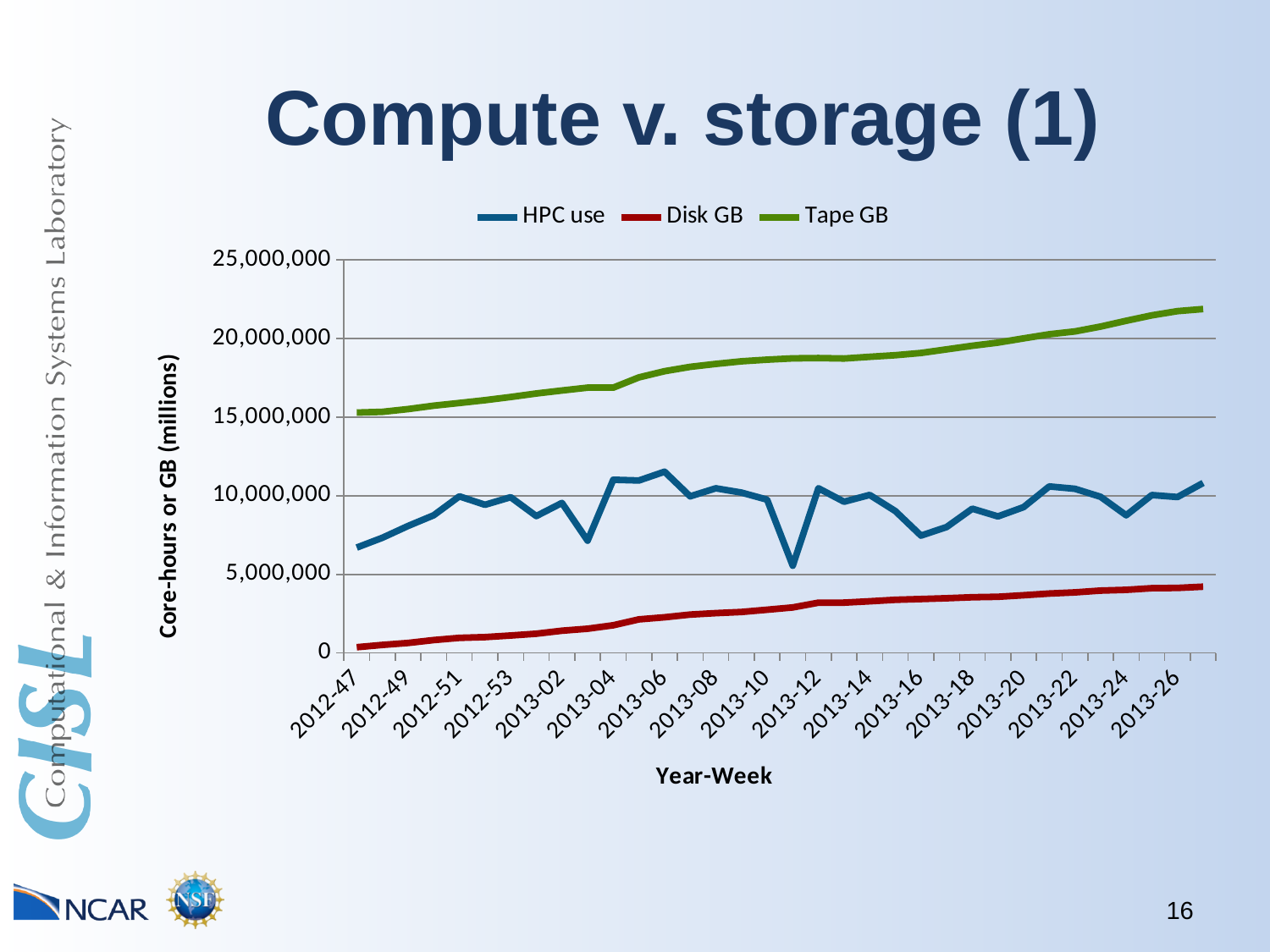

# Compute v. storage (1)

### Chart

| Category | HPC use | Disk GB | Tape GB |
|---|---|---|---|
| 2012-47 | 6706583.8667 | 371398.962304 | 15290186.94 |
| 2012-48 | 7328653.3733 | 517435.642112 | 15338081.88 |
| 2012-49 | 8077882.6 | 639770.9856 | 15514458.27 |
| 2012-50 | 8759382.8044 | 823226.956672 | 15728633.18 |
| 2012-51 | 9966335.3156 | 963192.397696 | 15901849.33 |
| 2012-52 | 9425710.7022 | 1011656.09728 | 16078007.45 |
| 2012-53 | 9912702.0356 | 1112191.563904 | 16283143.69 |
| 2013-01 | 8707536.6133 | 1226840.255232 | 16505524.45 |
| 2013-02 | 9545818.5289 | 1418947.789424 | 16696629.69 |
| 2013-03 | 7144783.7422 | 1544387.123952 | 16875361.33 |
| 2013-04 | 11022330.9778 | 1763583.122912 | 16875361.33 |
| 2013-05 | 10973121.4133 | 2139140.509552 | 17527140.25 |
| 2013-06 | 11532491.92 | 2274818.538192 | 17923348.03 |
| 2013-07 | 9964951.5244 | 2444260.749488 | 18199851.89 |
| 2013-08 | 10478791.4578 | 2536544.581232 | 18386627.65 |
| 2013-09 | 10205032.6933 | 2611046.321936 | 18550450.78 |
| 2013-10 | 9756046.4578 | 2753760.182512 | 18655821.12 |
| 2013-11 | 5552435.5111 | 2898078.54072 | 18737508.48 |
| 2013-12 | 10480092.8933 | 3201807.697856 | 18759143.43 |
| 2013-13 | 9621793.1733 | 3203467.044112 | 18730612.8 |
| 2013-14 | 10054858.6311 | 3289624.412384 | 18836320.23 |
| 2013-15 | 9024071.5911 | 3385424.624 | 18939625.23 |
| 2013-16 | 7466699.0578 | 3431887.233264 | 19082071.96 |
| 2013-17 | 8012377.2622 | 3484632.239408 | 19311696.93 |
| 2013-18 | 9178625.6178 | 3548179.205536 | 19539202.92 |
| 2013-19 | 8684640.0756 | 3577319.421136 | 19738325.6 |
| 2013-20 | 9277964.7556 | 3676036.135824 | 20009408.39 |
| 2013-21 | 10595645.5156 | 3783815.936944 | 20270543.83 |
| 2013-22 | 10444524.7556 | 3855283.794928 | 20451133.38 |
| 2013-23 | 9936392.9556 | 3969373.817856 | 20758414.3 |
| 2013-24 | 8759593.8622 | 4018603.05416 | 21127950.29 |
| 2013-25 | 10048529.3289 | 4123405.685568 | 21474732.44 |
| 2013-26 | 9921795.88 | 4139843.319888 | 21740407.08 |
| 2013-27 | 10816470.1289 | 4217015.953136 | 21875487.2 |
16